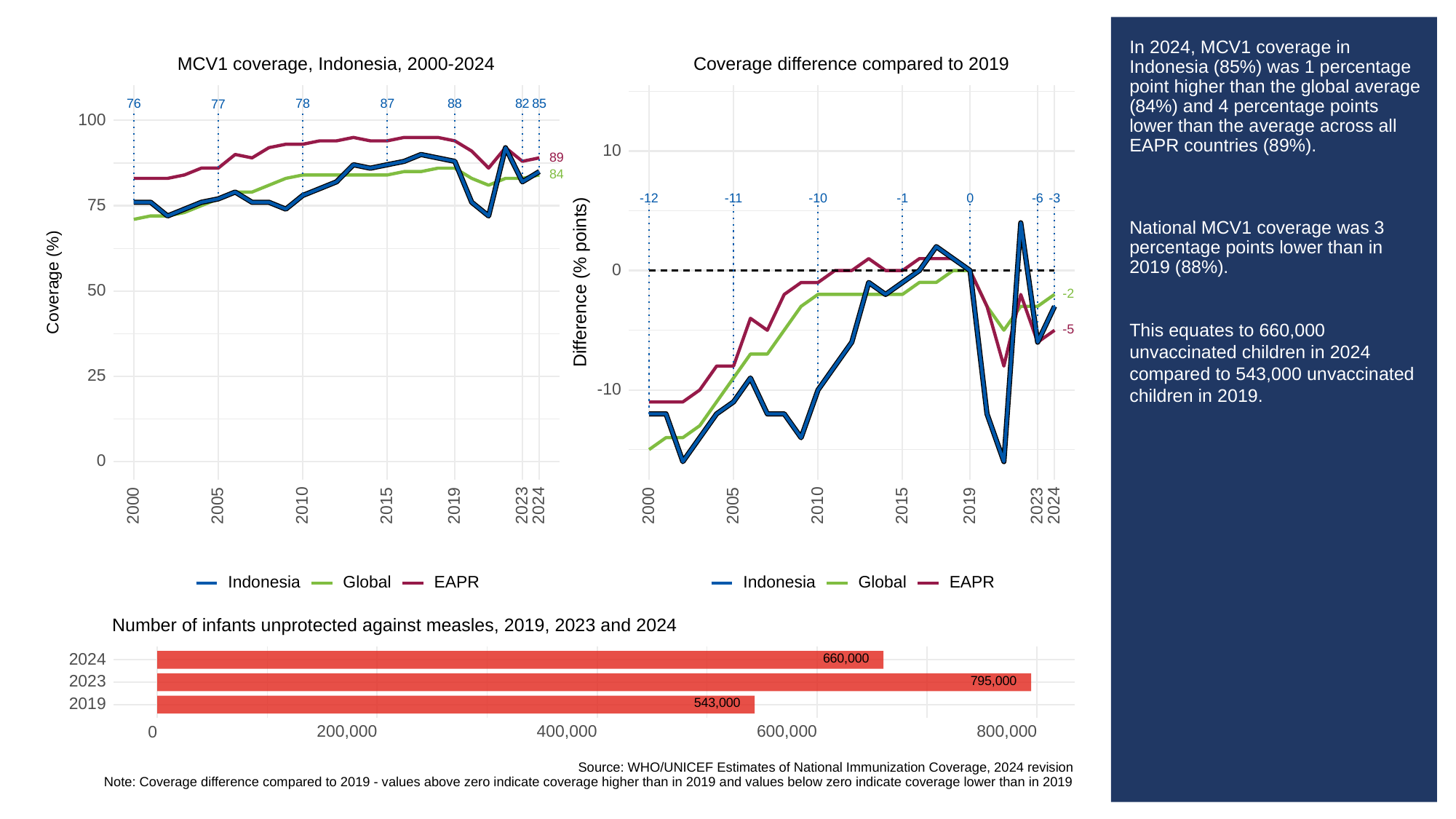

# In 2024, MCV1 coverage in Indonesia (85%) was 1 percentage point higher than the global average (84%) and 4 percentage points lower than the average across all EAPR countries (89%).

National MCV1 coverage was 3 percentage points lower than in 2019 (88%).

This equates to 660,000 unvaccinated children in 2024 compared to 543,000 unvaccinated children in 2019.

MCV1 coverage, Indonesia, 2000-2024
Coverage difference compared to 2019

76
78
87
88
82
85
77

100

10

89

84
-3
-10
0
-6
-12
-11
-1
75

0

Difference (% points)
Coverage (%)
50
-2

-5

25

-10

0

2023
2023
2000
2005
2010
2015
2019
2024
2000
2005
2010
2015
2019
2024
Global
Global
Indonesia
Indonesia
EAPR
EAPR

Number of infants unprotected against measles, 2019, 2023 and 2024

660,000
2024

795,000
2023

543,000
2019

200,000
400,000
600,000
800,000
0
Source: WHO/UNICEF Estimates of National Immunization Coverage, 2024 revision
Note: Coverage difference compared to 2019 - values above zero indicate coverage higher than in 2019 and values below zero indicate coverage lower than in 2019